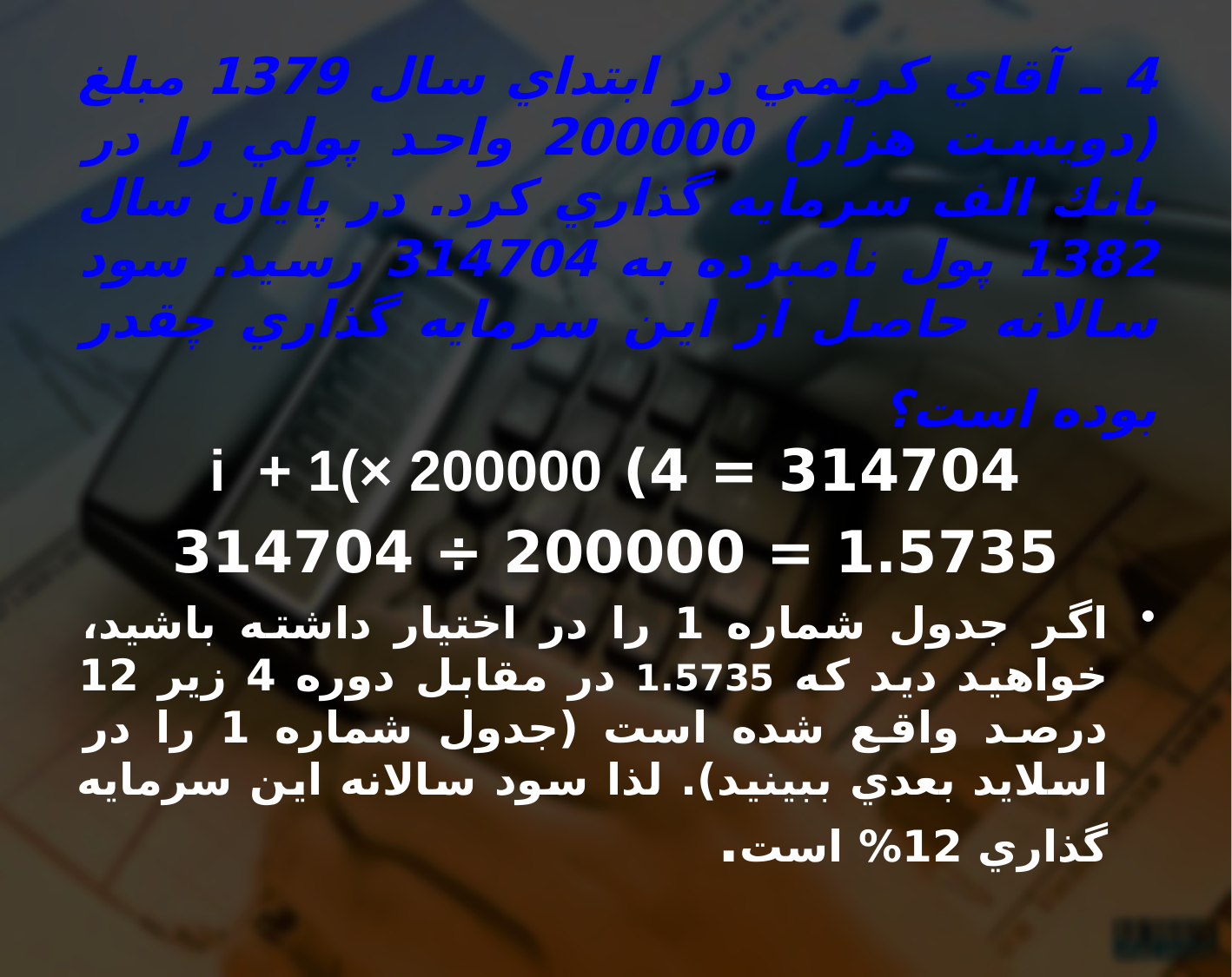

# 4 ـ آقاي كريمي در ابتداي سال 1379 مبلغ (دويست هزار) 200000 واحد پولي را در بانك الف سرمايه گذاري كرد. در پايان سال 1382 پول نامبرده به 314704 رسيد. سود سالانه حاصل از اين سرمايه گذاري چقدر بوده است؟
314704 = 4) i  + 1(× 200000
1.5735 = 200000 ÷ 314704
اگر جدول شماره 1 را در اختيار داشته باشيد، خواهيد ديد كه 1.5735 در مقابل دوره 4 زير 12 درصد واقع شده است (جدول شماره 1 را در اسلايد بعدي ببينيد). لذا سود سالانه اين سرمايه گذاري 12% است.